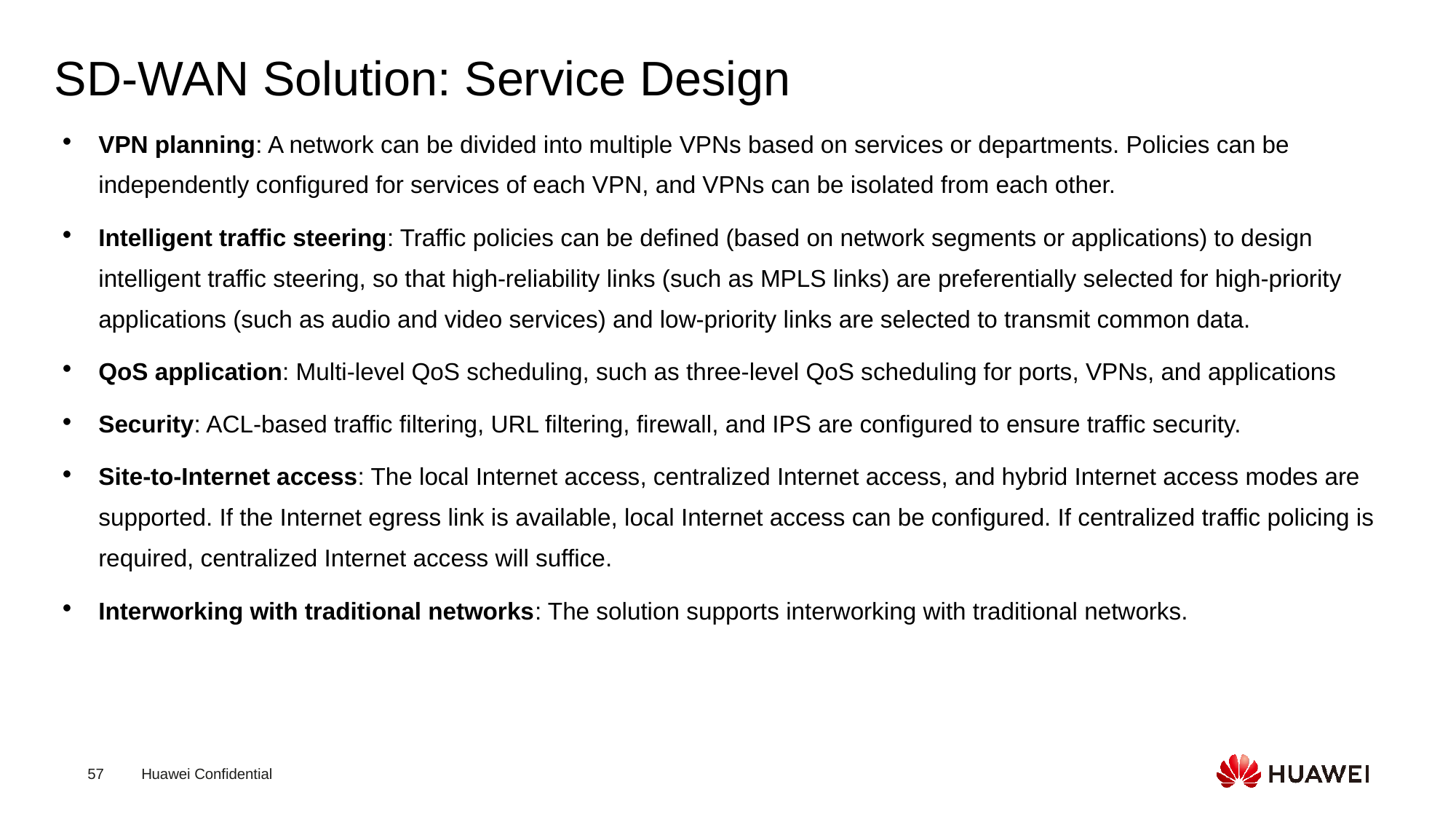

# SD-WAN Solution: Service Design
VPN planning: A network can be divided into multiple VPNs based on services or departments. Policies can be independently configured for services of each VPN, and VPNs can be isolated from each other.
Intelligent traffic steering: Traffic policies can be defined (based on network segments or applications) to design intelligent traffic steering, so that high-reliability links (such as MPLS links) are preferentially selected for high-priority applications (such as audio and video services) and low-priority links are selected to transmit common data.
QoS application: Multi-level QoS scheduling, such as three-level QoS scheduling for ports, VPNs, and applications
Security: ACL-based traffic filtering, URL filtering, firewall, and IPS are configured to ensure traffic security.
Site-to-Internet access: The local Internet access, centralized Internet access, and hybrid Internet access modes are supported. If the Internet egress link is available, local Internet access can be configured. If centralized traffic policing is required, centralized Internet access will suffice.
Interworking with traditional networks: The solution supports interworking with traditional networks.